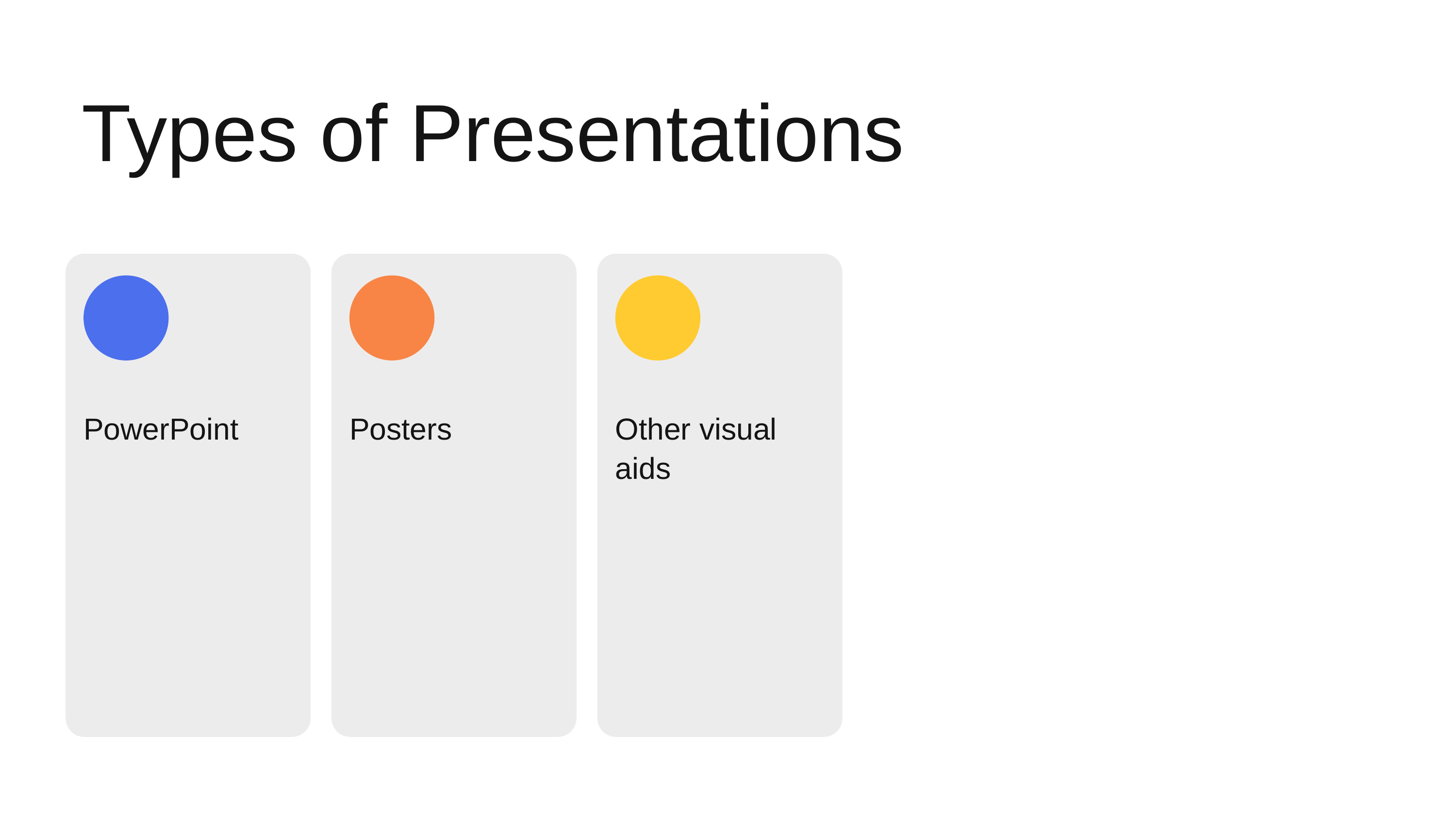

Types of Presentations

PowerPoint
Posters
Other visual aids